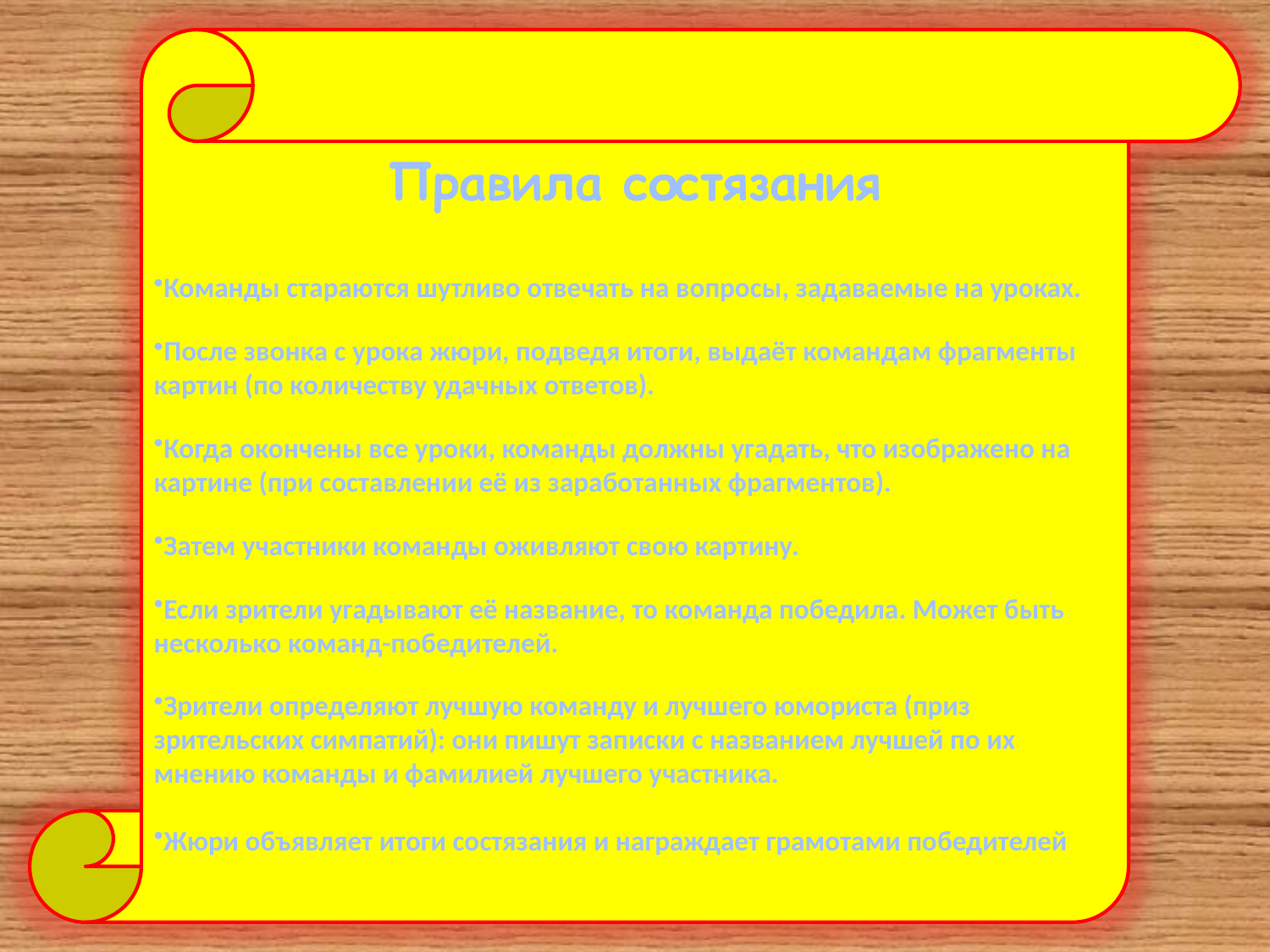

Правила состязания

Команды стараются шутливо отвечать на вопросы, задаваемые на уроках.

После звонка с урока жюри, подведя итоги, выдаёт командам фрагменты картин (по количеству удачных ответов).

Когда окончены все уроки, команды должны угадать, что изображено на картине (при составлении её из заработанных фрагментов).

Затем участники команды оживляют свою картину.

Если зрители угадывают её название, то команда победила. Может быть несколько команд-победителей.

Зрители определяют лучшую команду и лучшего юмориста (приз зрительских симпатий): они пишут записки с названием лучшей по их мнению команды и фамилией лучшего участника.

Жюри объявляет итоги состязания и награждает грамотами победителей